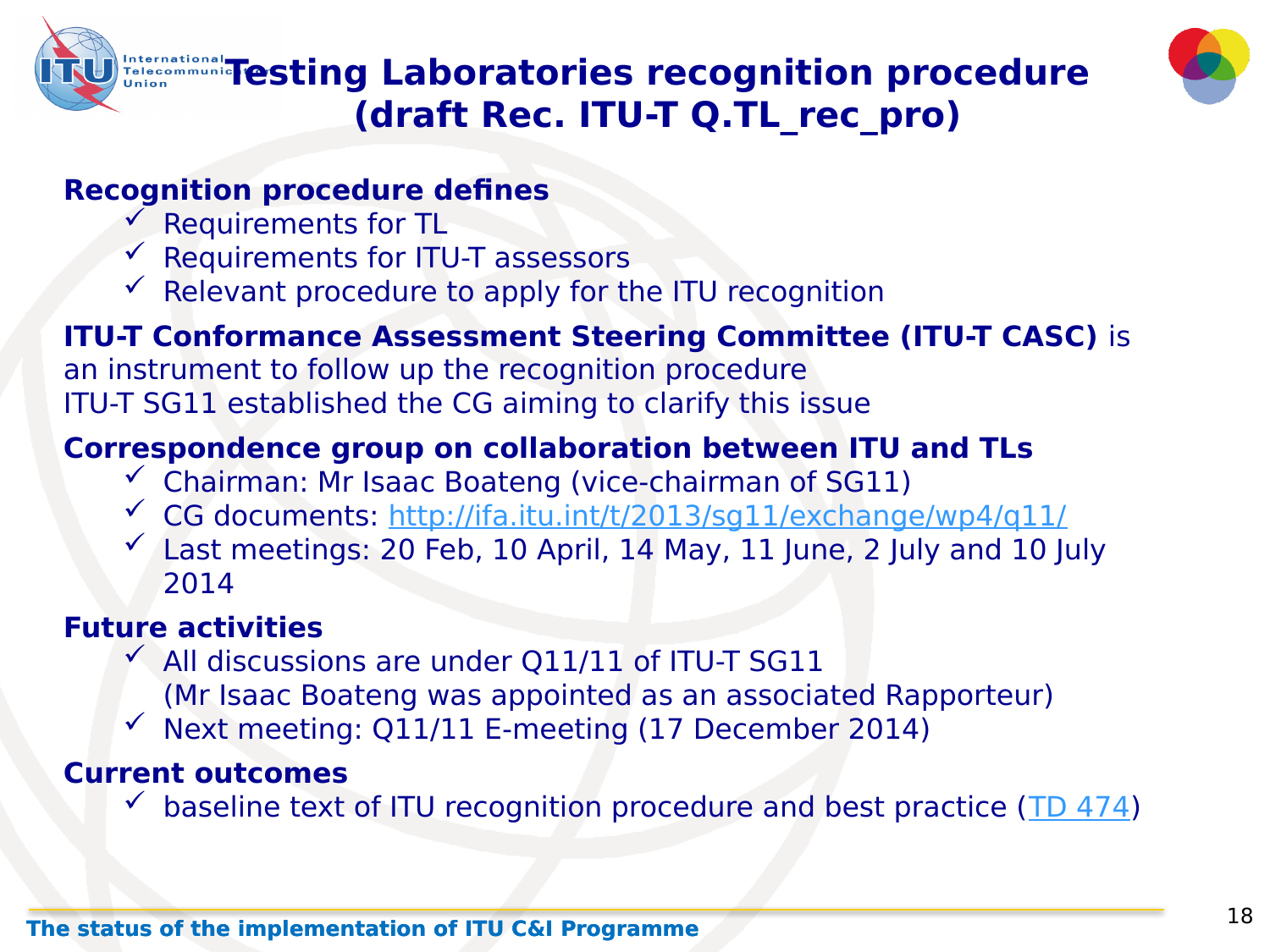

Testing Laboratories recognition procedure
(draft Rec. ITU-T Q.TL_rec_pro)
Recognition procedure defines
Requirements for TL
Requirements for ITU-T assessors
Relevant procedure to apply for the ITU recognition
ITU-T Conformance Assessment Steering Committee (ITU-T CASC) is an instrument to follow up the recognition procedure
ITU-T SG11 established the CG aiming to clarify this issue
Correspondence group on collaboration between ITU and TLs
Chairman: Mr Isaac Boateng (vice-chairman of SG11)
CG documents: http://ifa.itu.int/t/2013/sg11/exchange/wp4/q11/
Last meetings: 20 Feb, 10 April, 14 May, 11 June, 2 July and 10 July 2014
Future activities
All discussions are under Q11/11 of ITU-T SG11
(Mr Isaac Boateng was appointed as an associated Rapporteur)
Next meeting: Q11/11 E-meeting (17 December 2014)
Current outcomes
baseline text of ITU recognition procedure and best practice (TD 474)
18